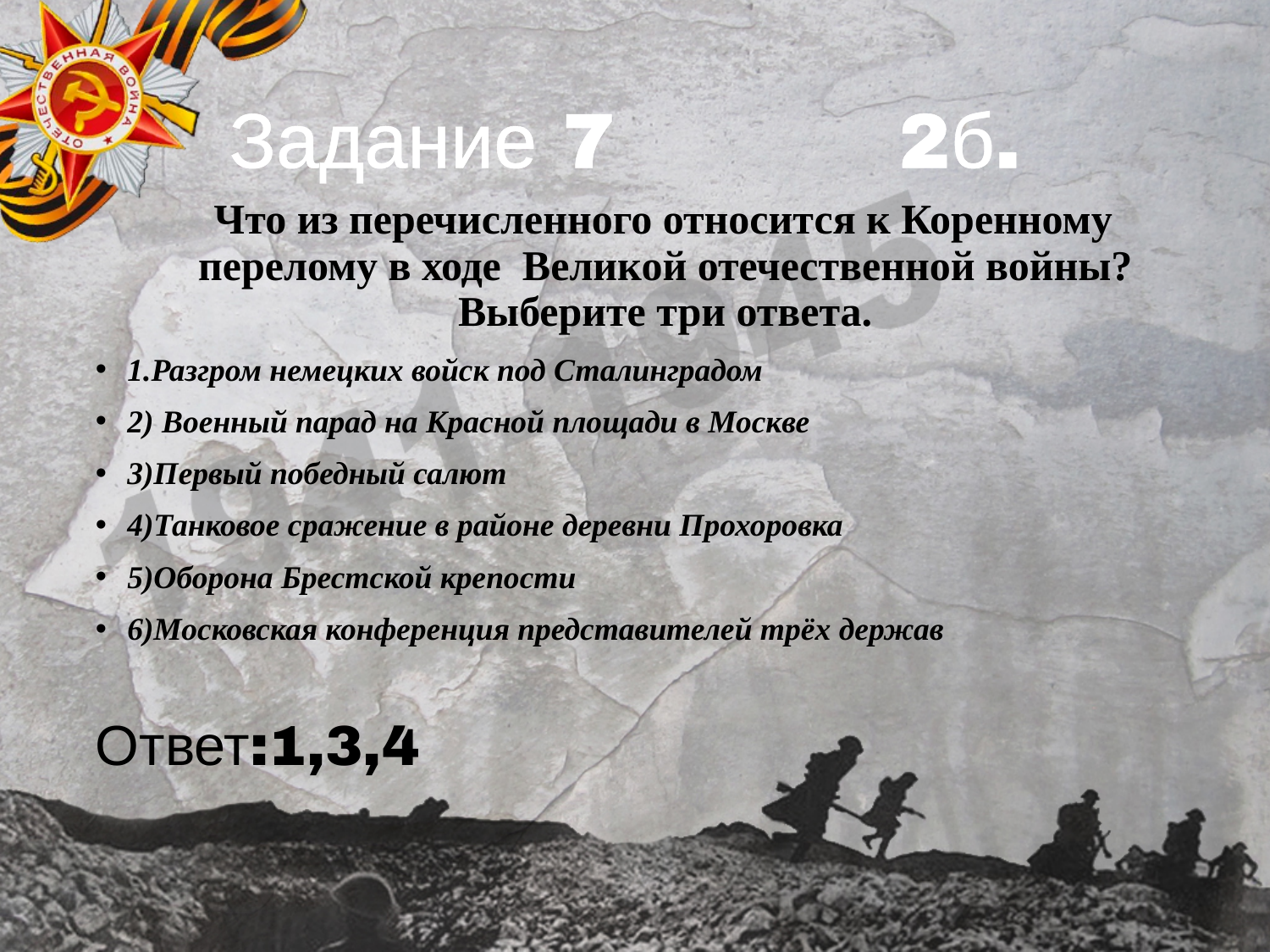

# Задание 7           2б.
  Что из перечисленного относится к Коренному перелому в ходе  Великой отечественной войны? Выберите три ответа.
1.Разгром немецких войск под Сталинградом
2) Военный парад на Красной площади в Москве
3)Первый победный салют
4)Танковое сражение в районе деревни Прохоровка
5)Оборона Брестской крепости
6)Московская конференция представителей трёх держав

Ответ:1,3,4